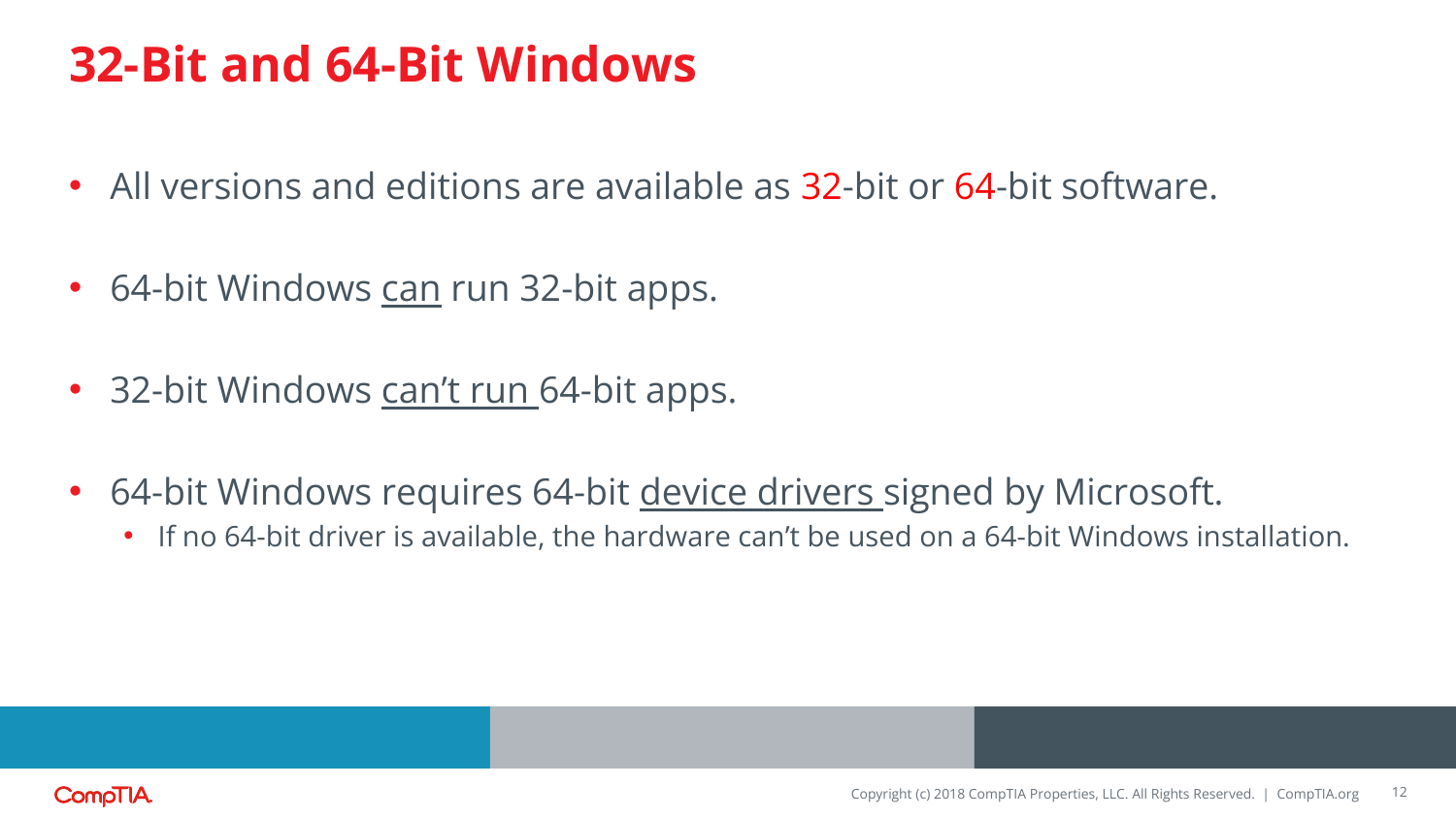

# 32-Bit and 64-Bit Windows
All versions and editions are available as 32-bit or 64-bit software.

64-bit Windows can run 32-bit apps.

32-bit Windows can’t run 64-bit apps.

64-bit Windows requires 64-bit device drivers signed by Microsoft.
If no 64-bit driver is available, the hardware can’t be used on a 64-bit Windows installation.
12